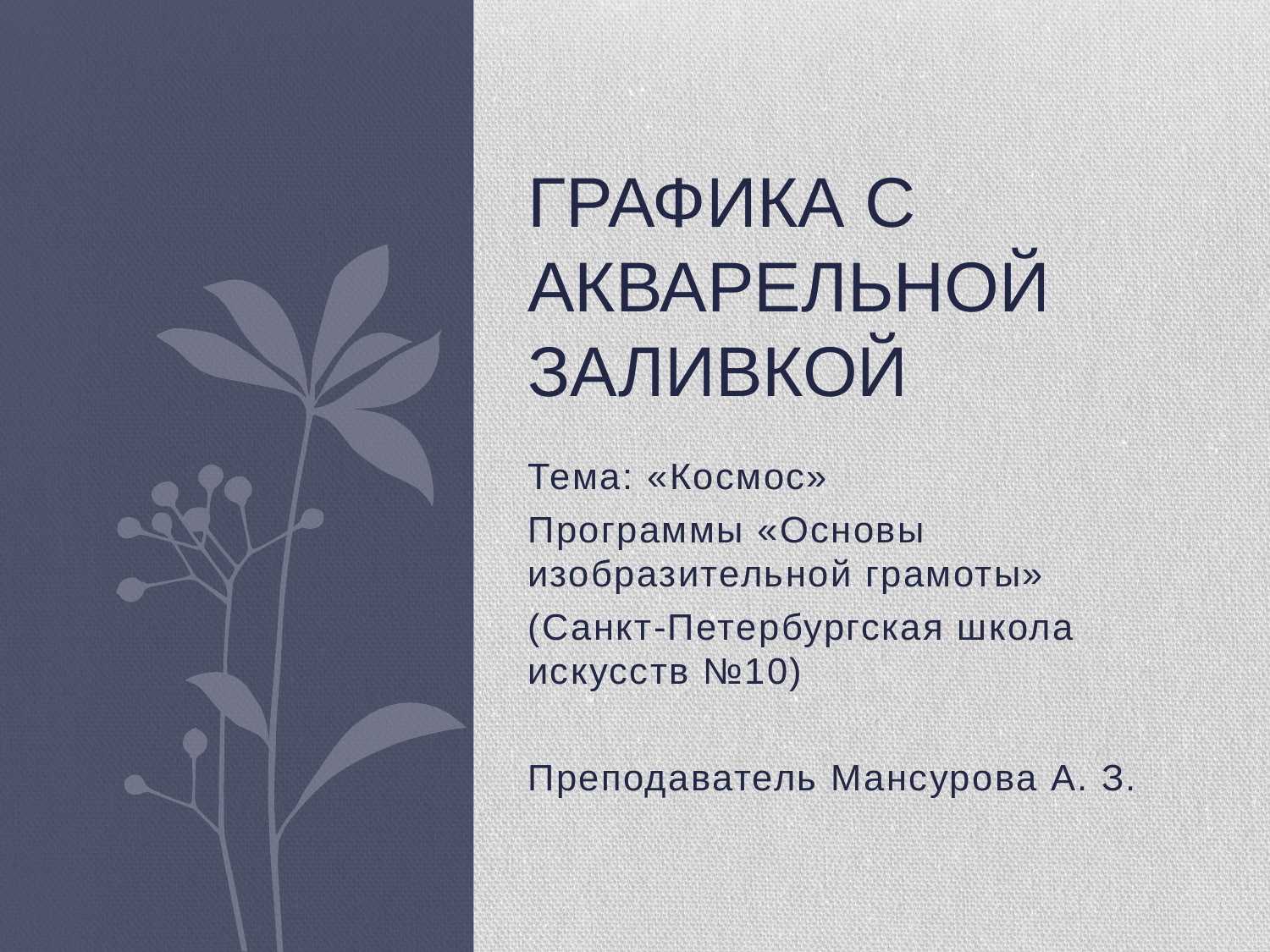

# Графика с акварельной заливкой
Тема: «Космос»
Программы «Основы изобразительной грамоты»
(Санкт-Петербургская школа искусств №10)

Преподаватель Мансурова А. З.